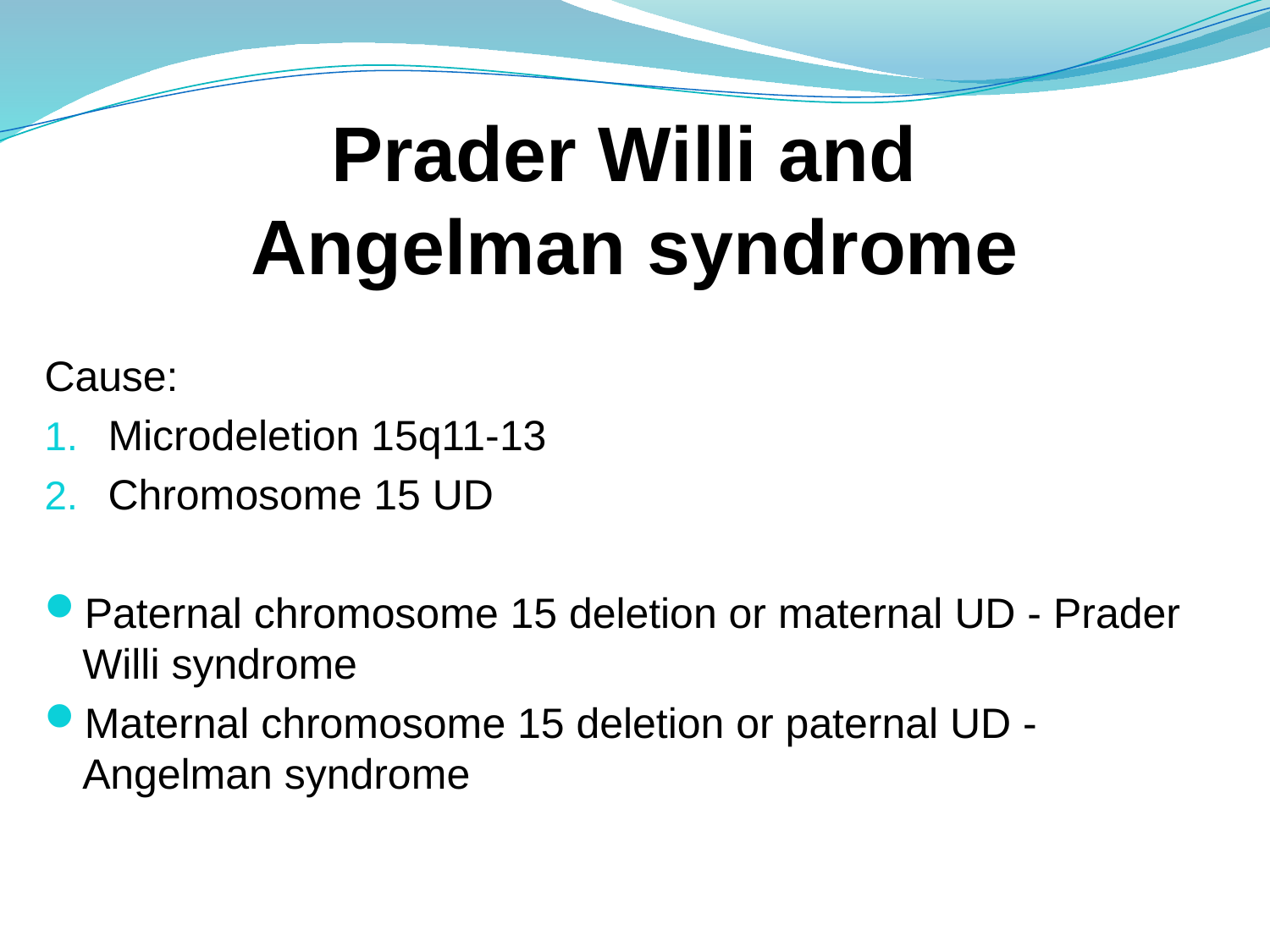

Prader Willi and
Angelman syndrome
Cause:
Microdeletion 15q11-13
Chromosome 15 UD

Paternal chromosome 15 deletion or maternal UD - Prader Willi syndrome
Maternal chromosome 15 deletion or paternal UD - Angelman syndrome